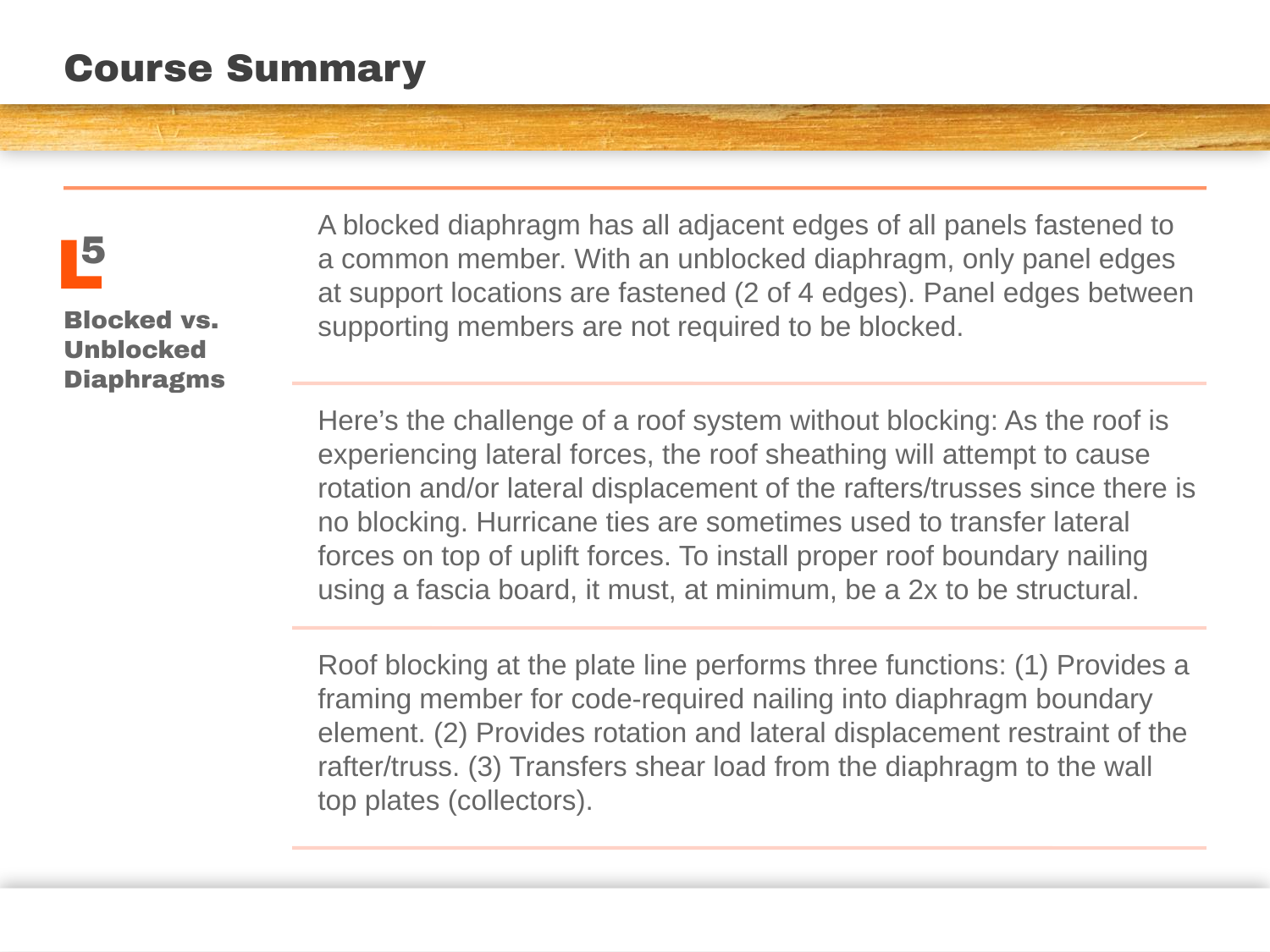

# Course Summary

A blocked diaphragm has all adjacent edges of all panels fastened to a common member. With an unblocked diaphragm, only panel edges at support locations are fastened (2 of 4 edges). Panel edges between supporting members are not required to be blocked.
Here’s the challenge of a roof system without blocking: As the roof is experiencing lateral forces, the roof sheathing will attempt to cause rotation and/or lateral displacement of the rafters/trusses since there is no blocking. Hurricane ties are sometimes used to transfer lateral forces on top of uplift forces. To install proper roof boundary nailing using a fascia board, it must, at minimum, be a 2x to be structural.
Roof blocking at the plate line performs three functions: (1) Provides a framing member for code-required nailing into diaphragm boundary element. (2) Provides rotation and lateral displacement restraint of the rafter/truss. (3) Transfers shear load from the diaphragm to the wall top plates (collectors).
L
5
Blocked vs. Unblocked Diaphragms